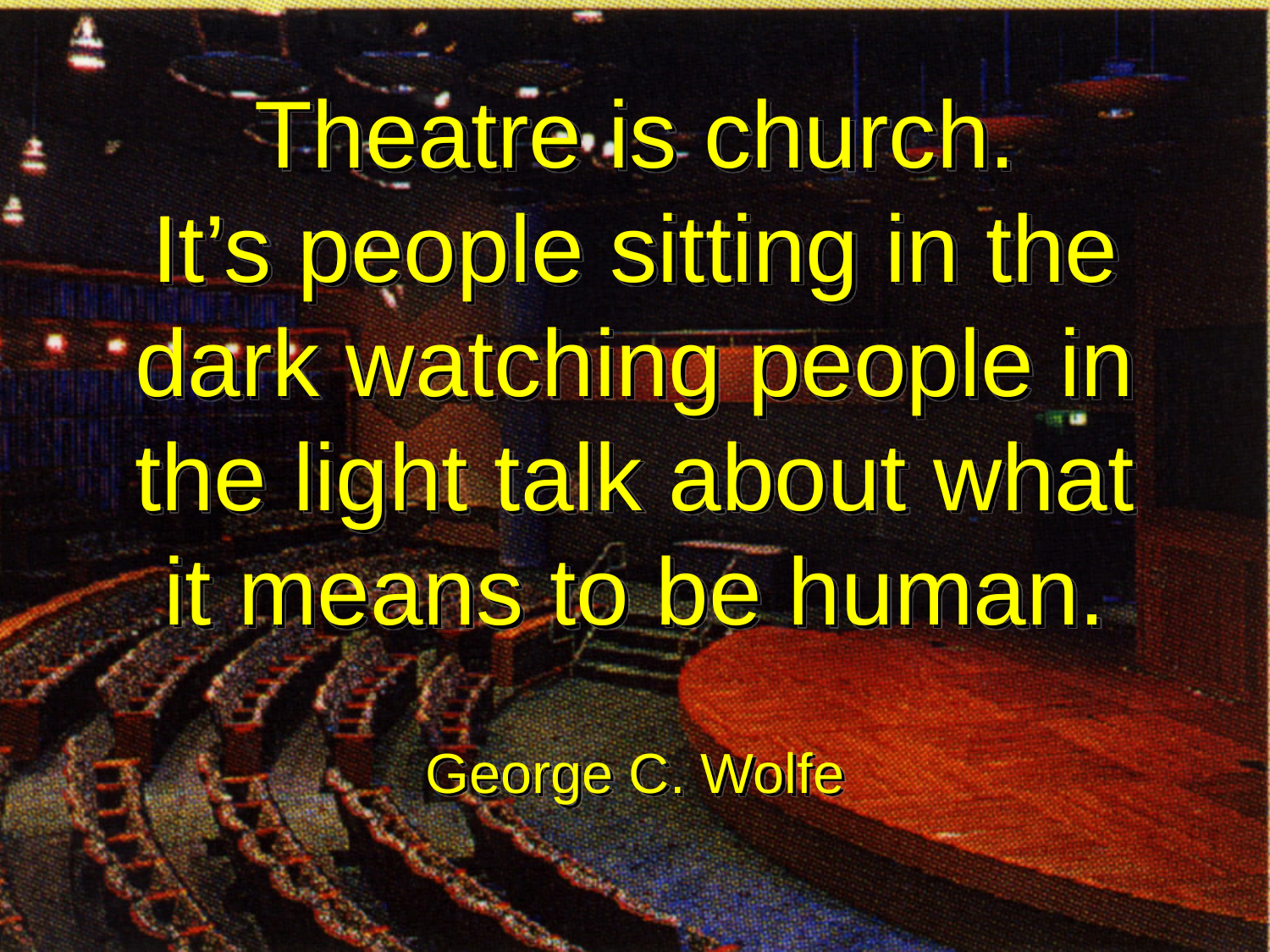

# Theatre is church. It’s people sitting in the dark watching people in the light talk about what it means to be human. George C. Wolfe